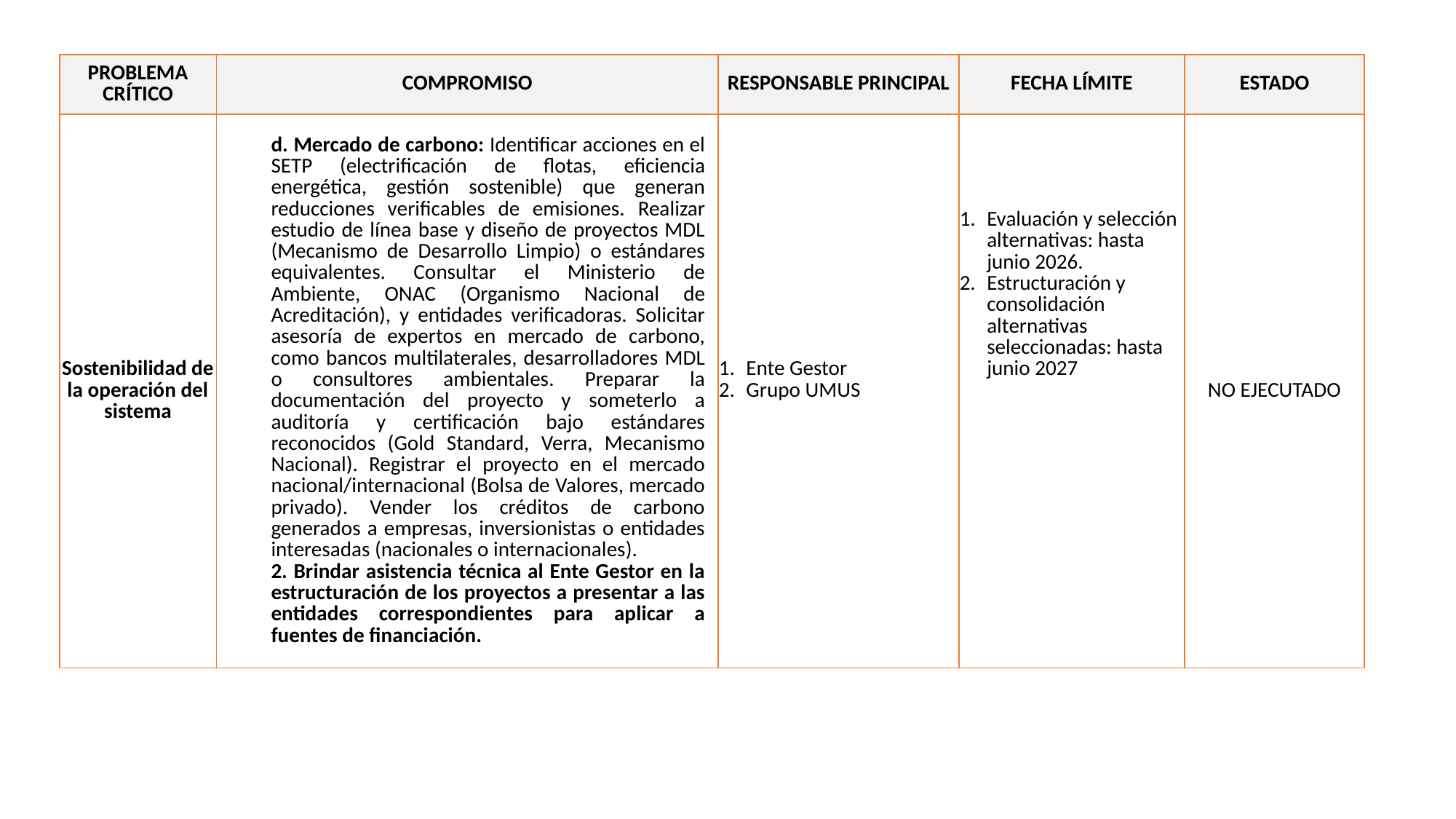

| PROBLEMA CRÍTICO | COMPROMISO | RESPONSABLE PRINCIPAL | FECHA LÍMITE | ESTADO |
| --- | --- | --- | --- | --- |
| Sostenibilidad de la operación del sistema | d. Mercado de carbono: Identificar acciones en el SETP (electrificación de flotas, eficiencia energética, gestión sostenible) que generan reducciones verificables de emisiones.​ Realizar estudio de línea base y diseño de proyectos MDL (Mecanismo de Desarrollo Limpio) o estándares equivalentes. Consultar el Ministerio de Ambiente, ONAC (Organismo Nacional de Acreditación), y entidades verificadoras. Solicitar asesoría de expertos en mercado de carbono, como bancos multilaterales, desarrolladores MDL o consultores ambientales. Preparar la documentación del proyecto y someterlo a auditoría y certificación bajo estándares reconocidos (Gold Standard, Verra, Mecanismo Nacional). Registrar el proyecto en el mercado nacional/internacional (Bolsa de Valores, mercado privado). Vender los créditos de carbono generados a empresas, inversionistas o entidades interesadas (nacionales o internacionales). 2. Brindar asistencia técnica al Ente Gestor en la estructuración de los proyectos a presentar a las entidades correspondientes para aplicar a fuentes de financiación. | Ente Gestor Grupo UMUS | Evaluación y selección alternativas: hasta junio 2026. Estructuración y consolidación alternativas seleccionadas: hasta junio 2027 | NO EJECUTADO |